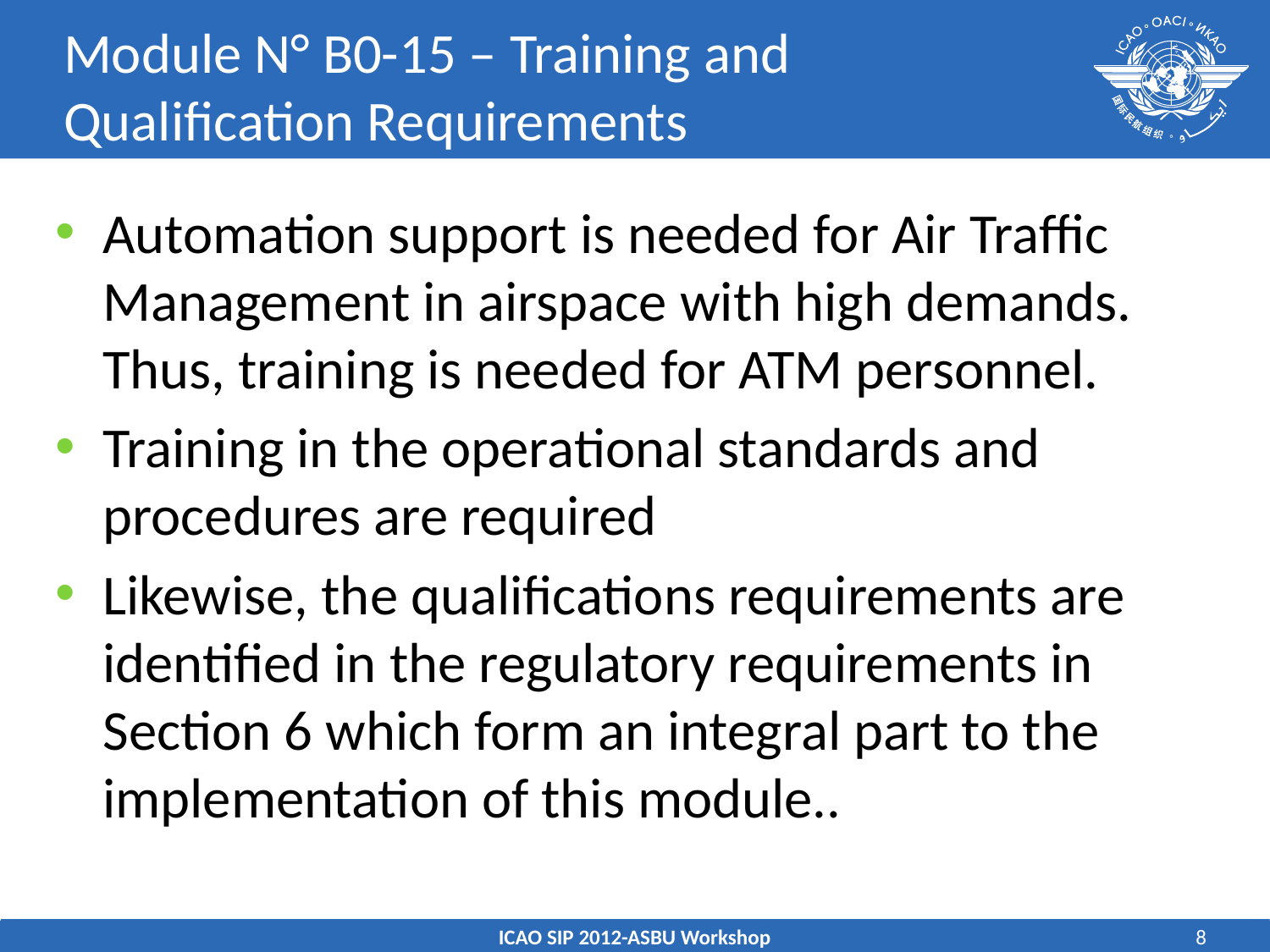

# Module N° B0-15 – Training and Qualification Requirements
Automation support is needed for Air Traffic Management in airspace with high demands. Thus, training is needed for ATM personnel.
Training in the operational standards and procedures are required
Likewise, the qualifications requirements are identified in the regulatory requirements in Section 6 which form an integral part to the implementation of this module..

ICAO SIP 2012-ASBU Workshop
8